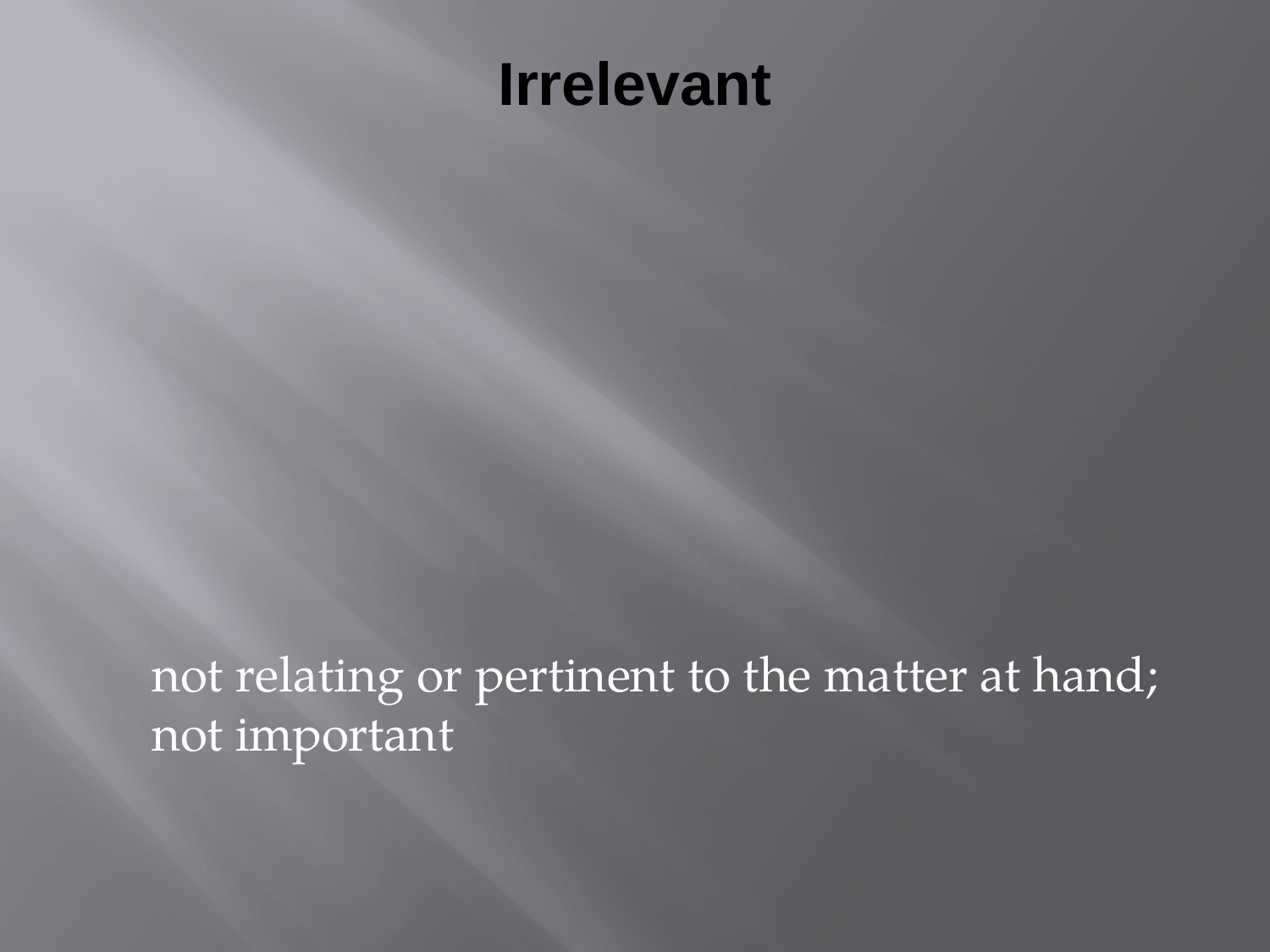

# Irrelevant

	not relating or pertinent to the matter at hand; not important